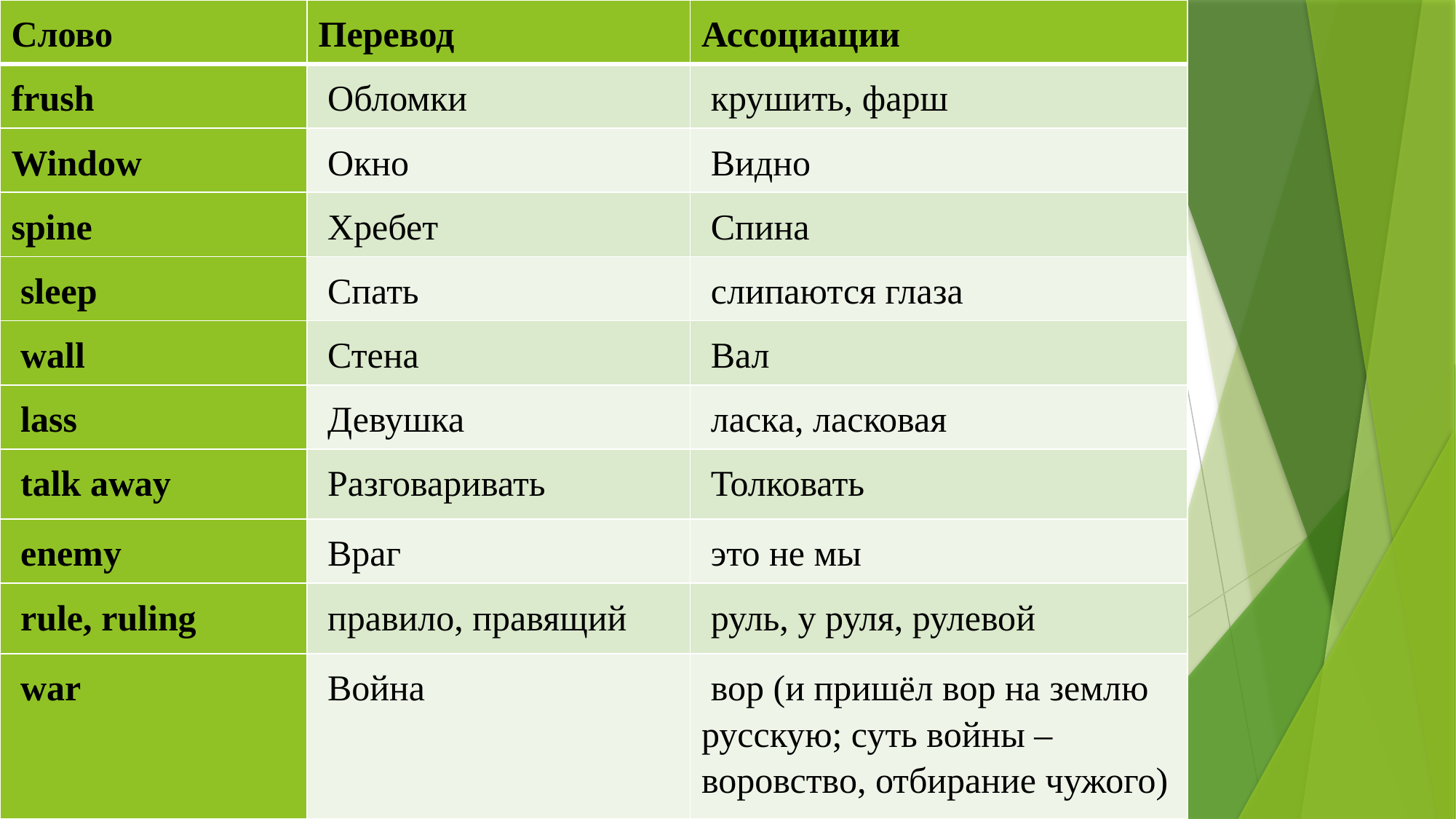

| Слово | Перевод | Ассоциации |
| --- | --- | --- |
| frush | Обломки | крушить, фарш |
| Window | Окно | Видно |
| spine | Хребет | Спина |
| sleep | Спать | слипаются глаза |
| wall | Стена | Вал |
| lass | Девушка | ласка, ласковая |
| talk away | Разговаривать | Толковать |
| enemy | Враг | это не мы |
| rule, ruling | правило, правящий | руль, у руля, рулевой |
| war | Война | вор (и пришёл вор на землю русскую; суть войны – воровство, отбирание чужого) |